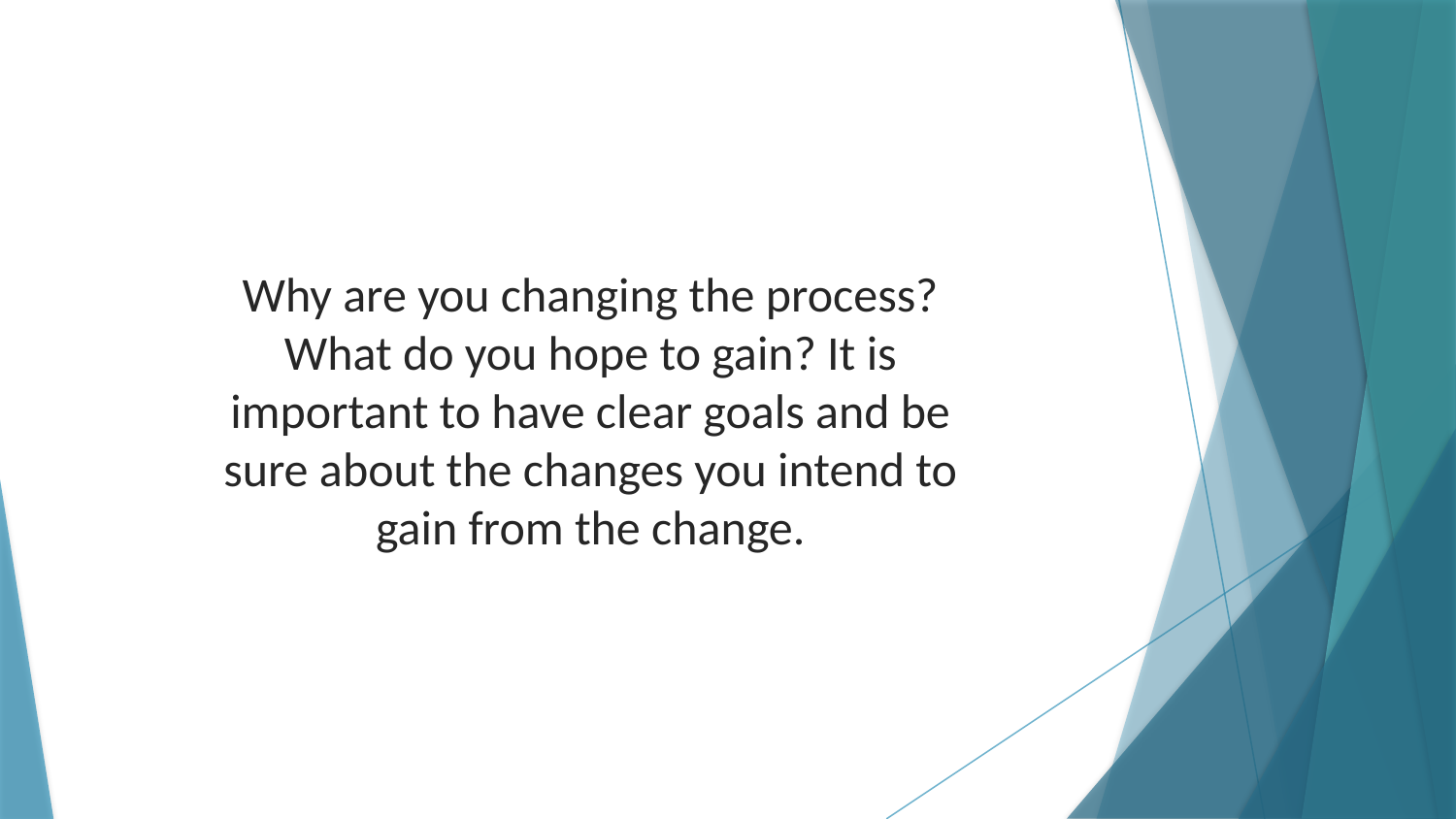

Why are you changing the process? What do you hope to gain? It is important to have clear goals and be sure about the changes you intend to gain from the change.